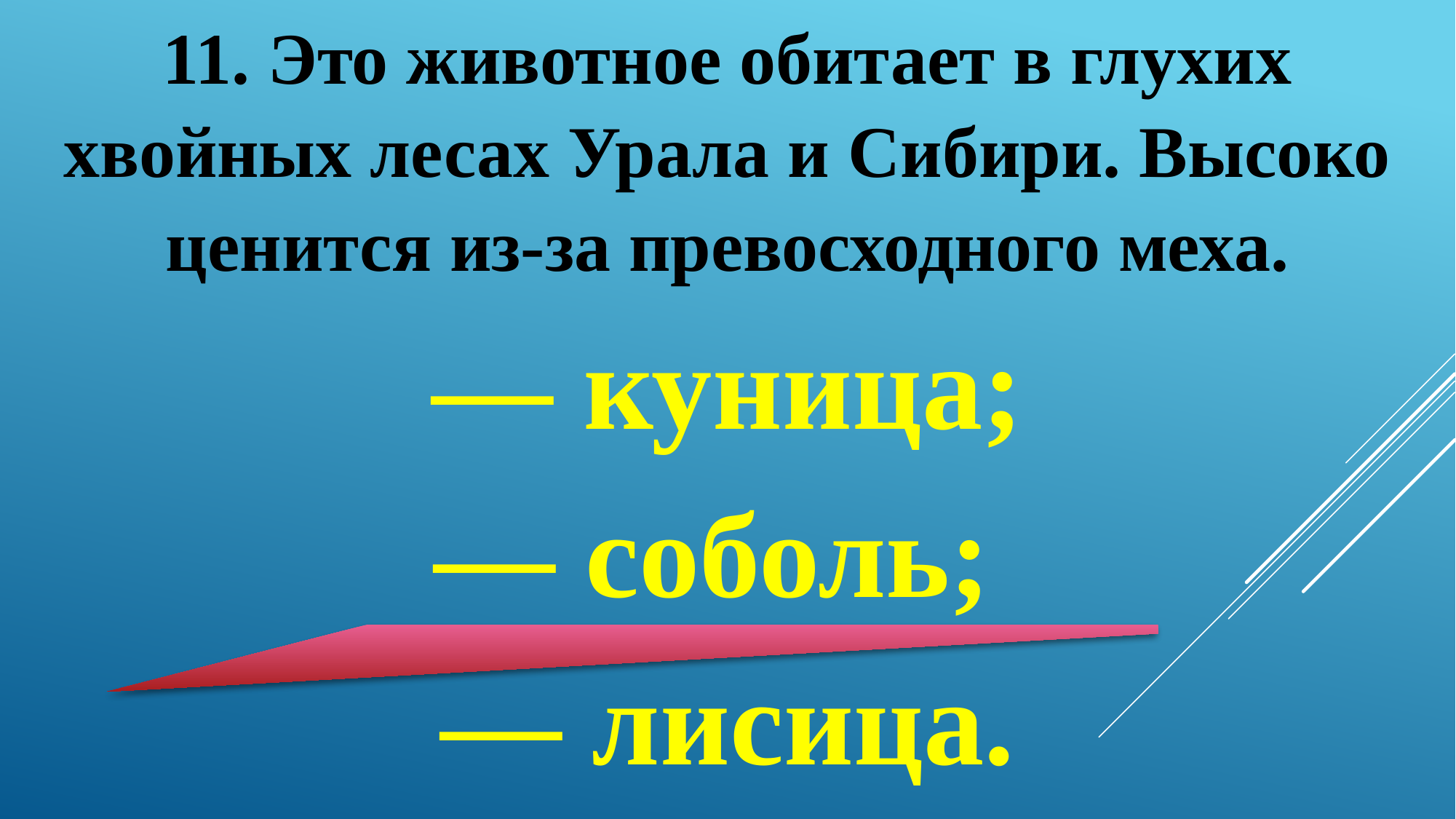

11. Это животное обитает в глухих хвойных лесах Урала и Сибири. Высоко ценится из-за превосходного меха.
— куница;
— соболь;
— лисица.